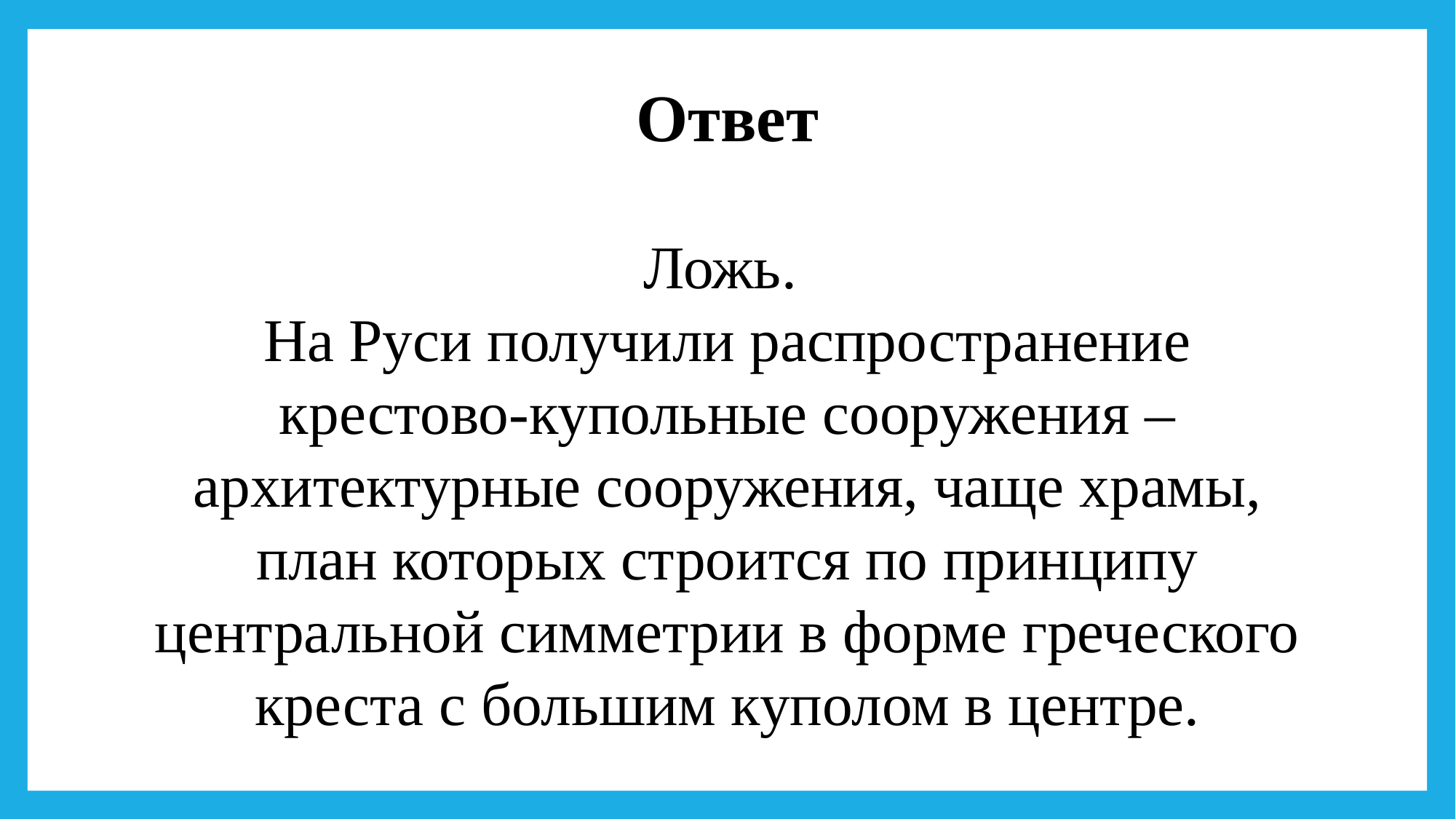

Ответ

Ложь.
На Руси получили распространение крестово-купольные сооружения – архитектурные сооружения, чаще храмы, план которых строится по принципу центральной симметрии в форме греческого креста с большим куполом в центре.